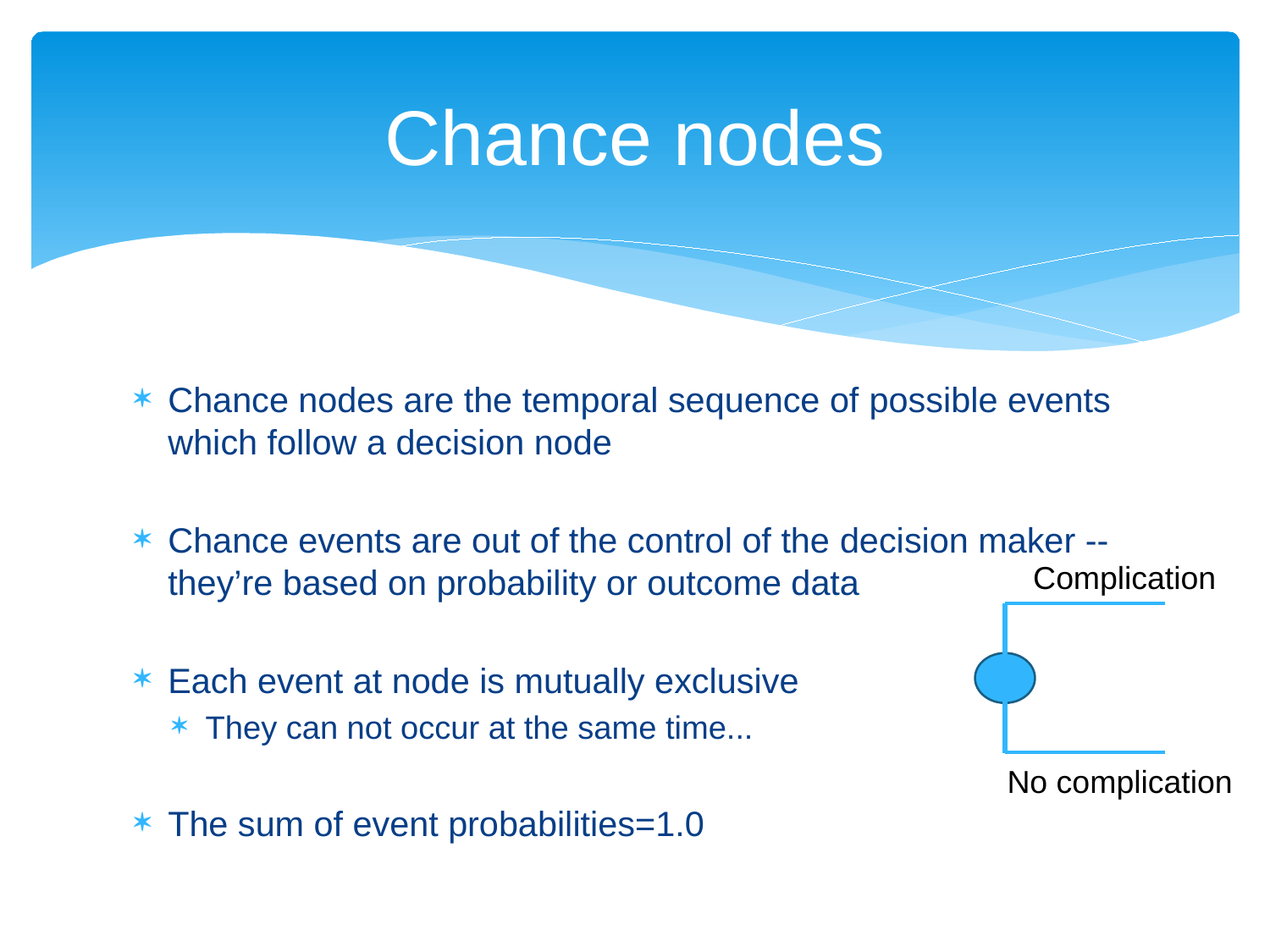

# Chance nodes
Chance nodes are the temporal sequence of possible events which follow a decision node

Chance events are out of the control of the decision maker -- they’re based on probability or outcome data

Each event at node is mutually exclusive
They can not occur at the same time...

The sum of event probabilities=1.0

Complication

No complication